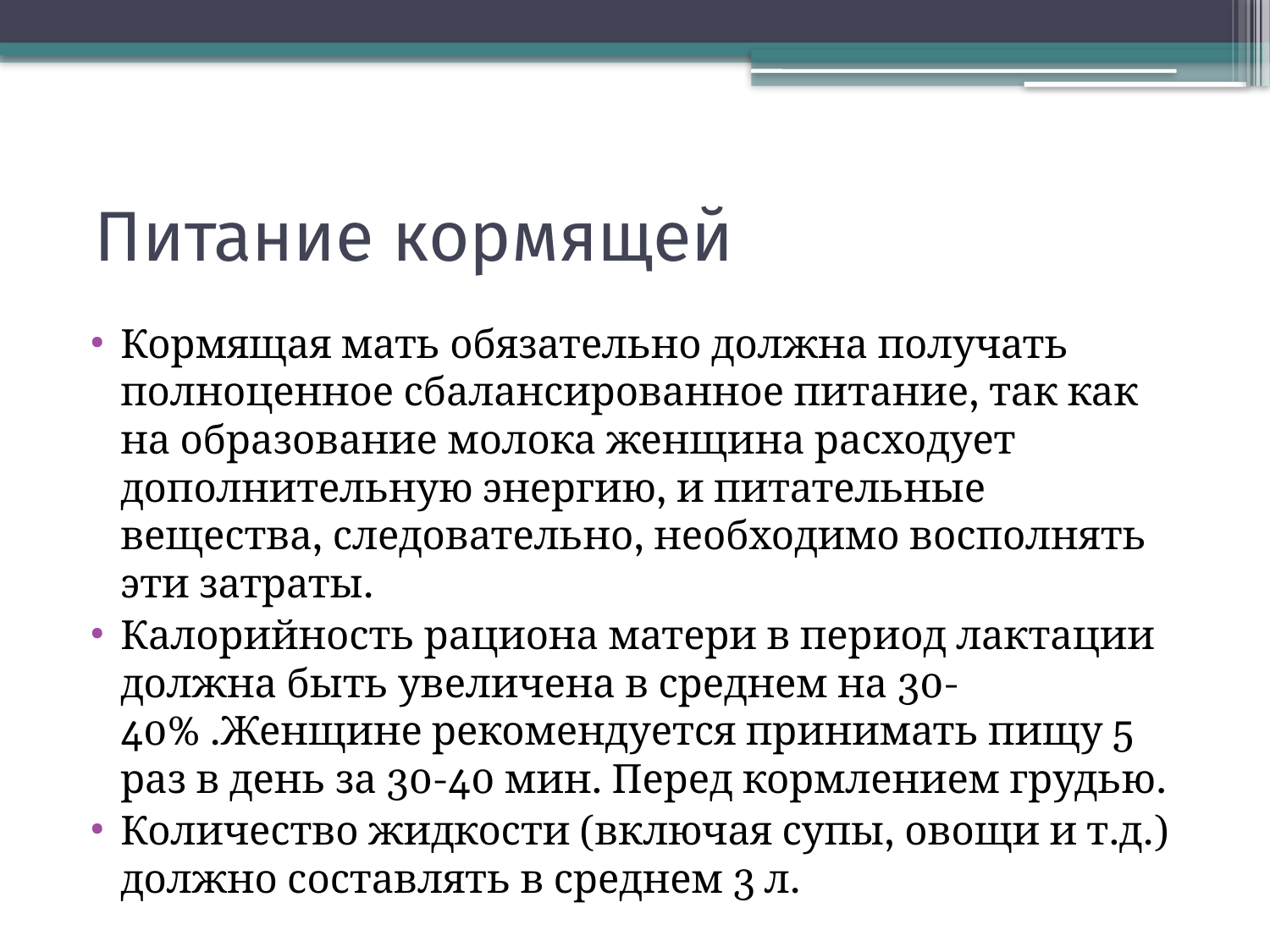

# Питание кормящей
Кормящая мать обязательно должна получать полноценное сбалансированное питание, так как на образование молока женщина расходует дополнительную энергию, и питательные вещества, следовательно, необходимо восполнять эти затраты.
Калорийность рациона матери в период лактации должна быть увеличена в среднем на 30-40% .Женщине рекомендуется принимать пищу 5 раз в день за 30-40 мин. Перед кормлением грудью.
Количество жидкости (включая супы, овощи и т.д.) должно составлять в среднем 3 л.